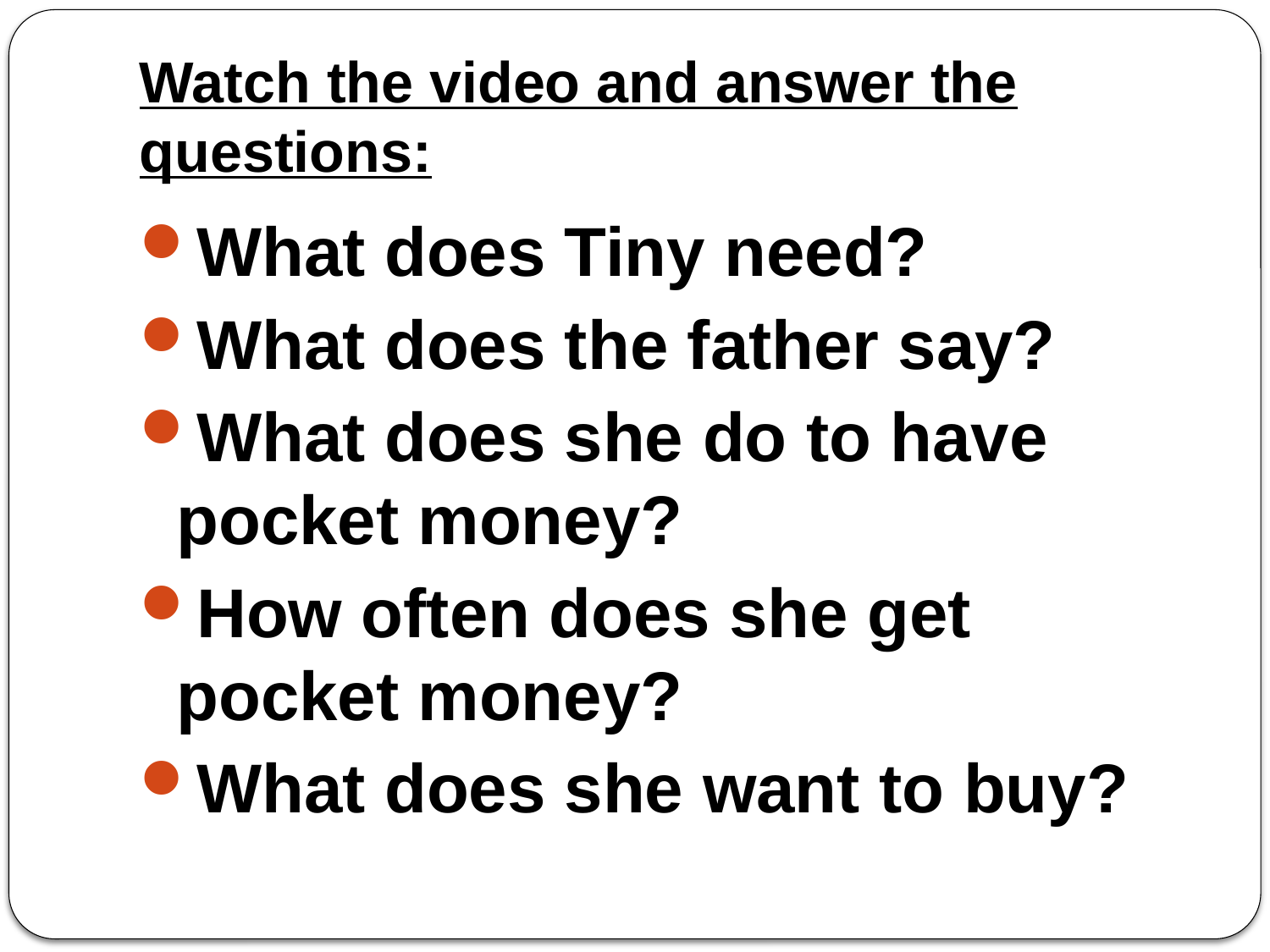

# Watch the video and answer the questions:
What does Tiny need?
What does the father say?
What does she do to have pocket money?
How often does she get pocket money?
What does she want to buy?